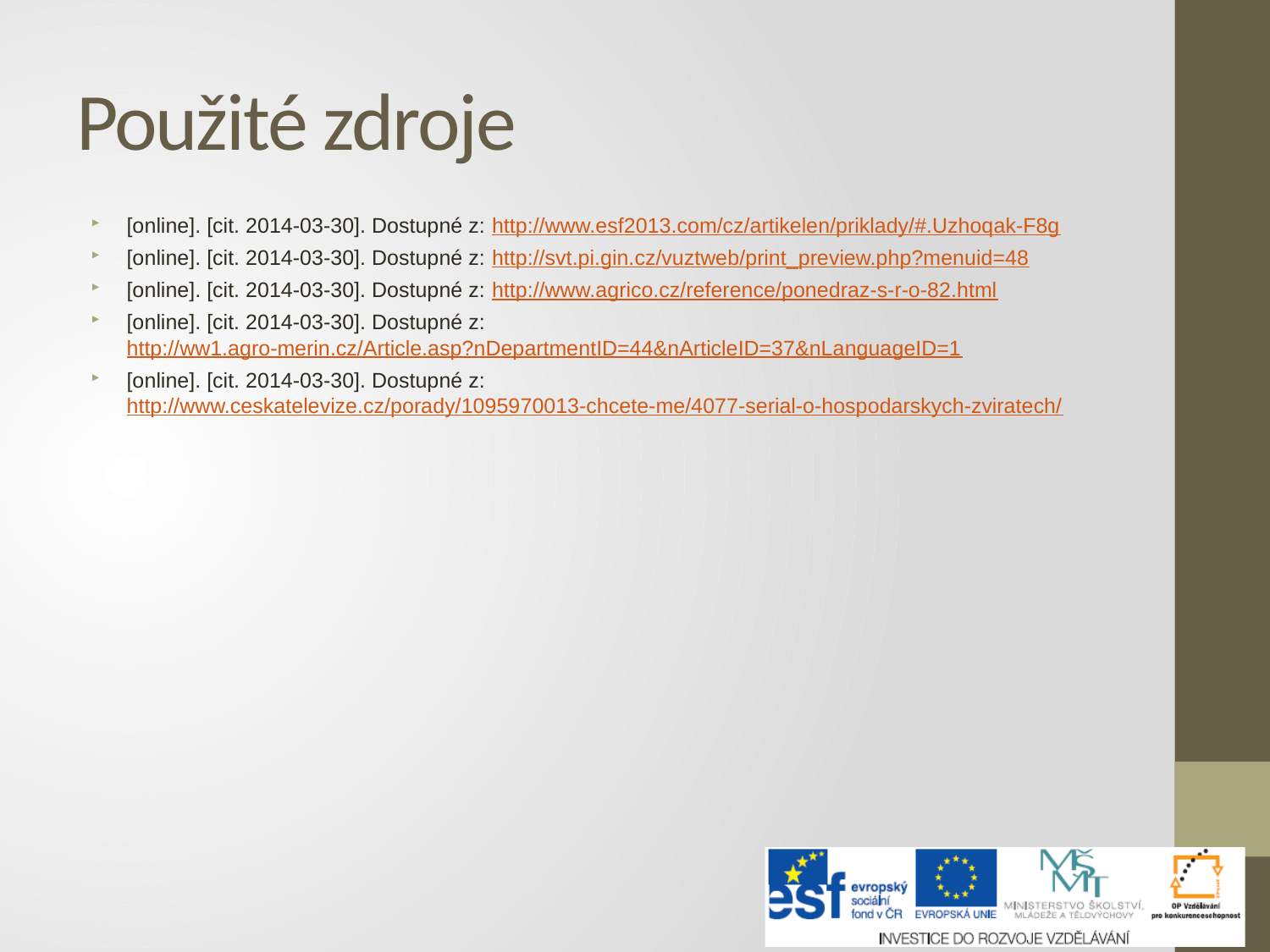

# Použité zdroje
[online]. [cit. 2014-03-30]. Dostupné z: http://www.esf2013.com/cz/artikelen/priklady/#.Uzhoqak-F8g
[online]. [cit. 2014-03-30]. Dostupné z: http://svt.pi.gin.cz/vuztweb/print_preview.php?menuid=48
[online]. [cit. 2014-03-30]. Dostupné z: http://www.agrico.cz/reference/ponedraz-s-r-o-82.html
[online]. [cit. 2014-03-30]. Dostupné z: http://ww1.agro-merin.cz/Article.asp?nDepartmentID=44&nArticleID=37&nLanguageID=1
[online]. [cit. 2014-03-30]. Dostupné z: http://www.ceskatelevize.cz/porady/1095970013-chcete-me/4077-serial-o-hospodarskych-zviratech/